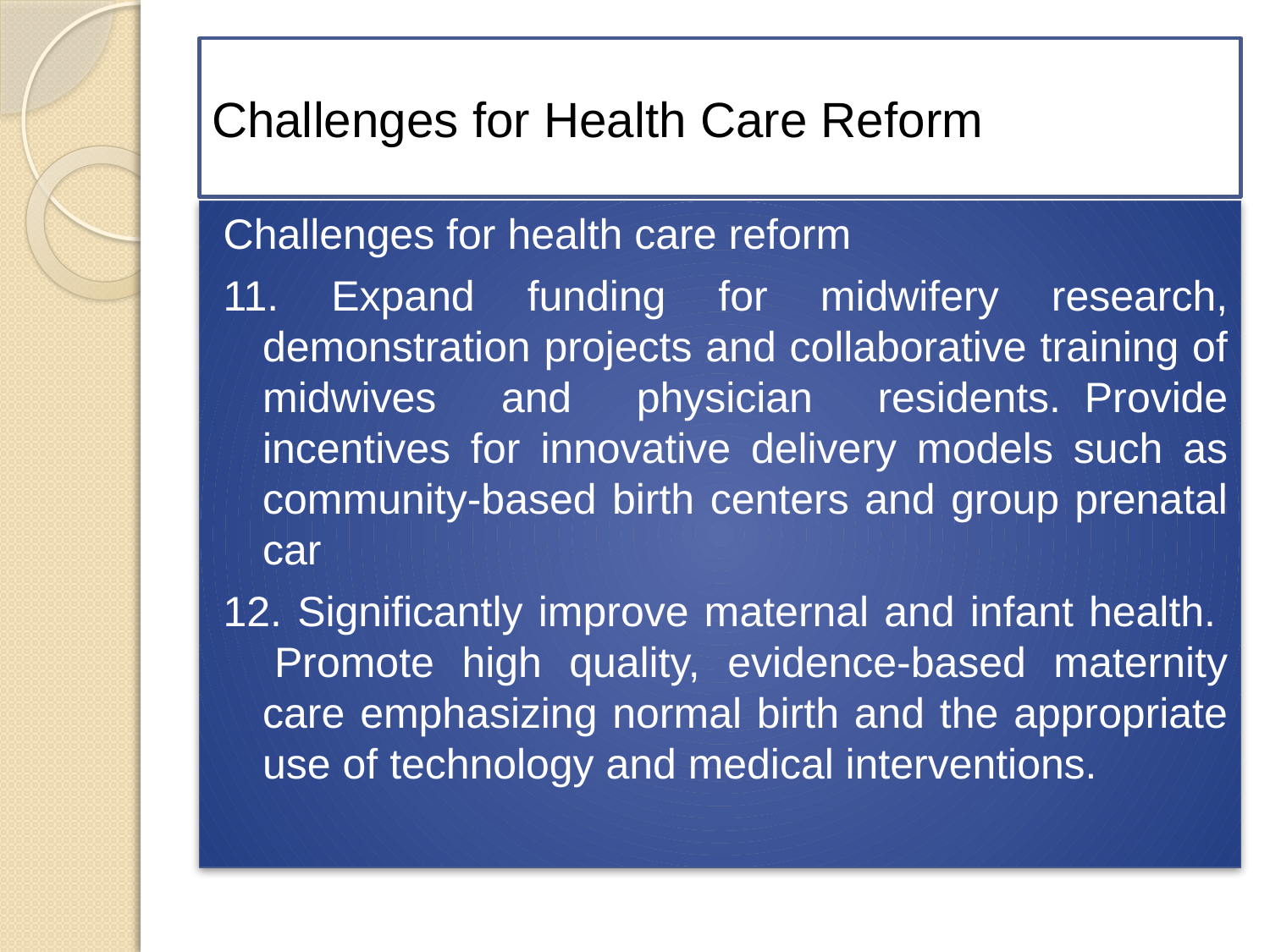

# Challenges for Health Care Reform
Challenges for health care reform
11. Expand funding for midwifery research, demonstration projects and collaborative training of midwives and physician residents.  Provide incentives for innovative delivery models such as community‐based birth centers and group prenatal car
12. Significantly improve maternal and infant health.   Promote high quality, evidence‐based maternity care emphasizing normal birth and the appropriate use of technology and medical interventions.